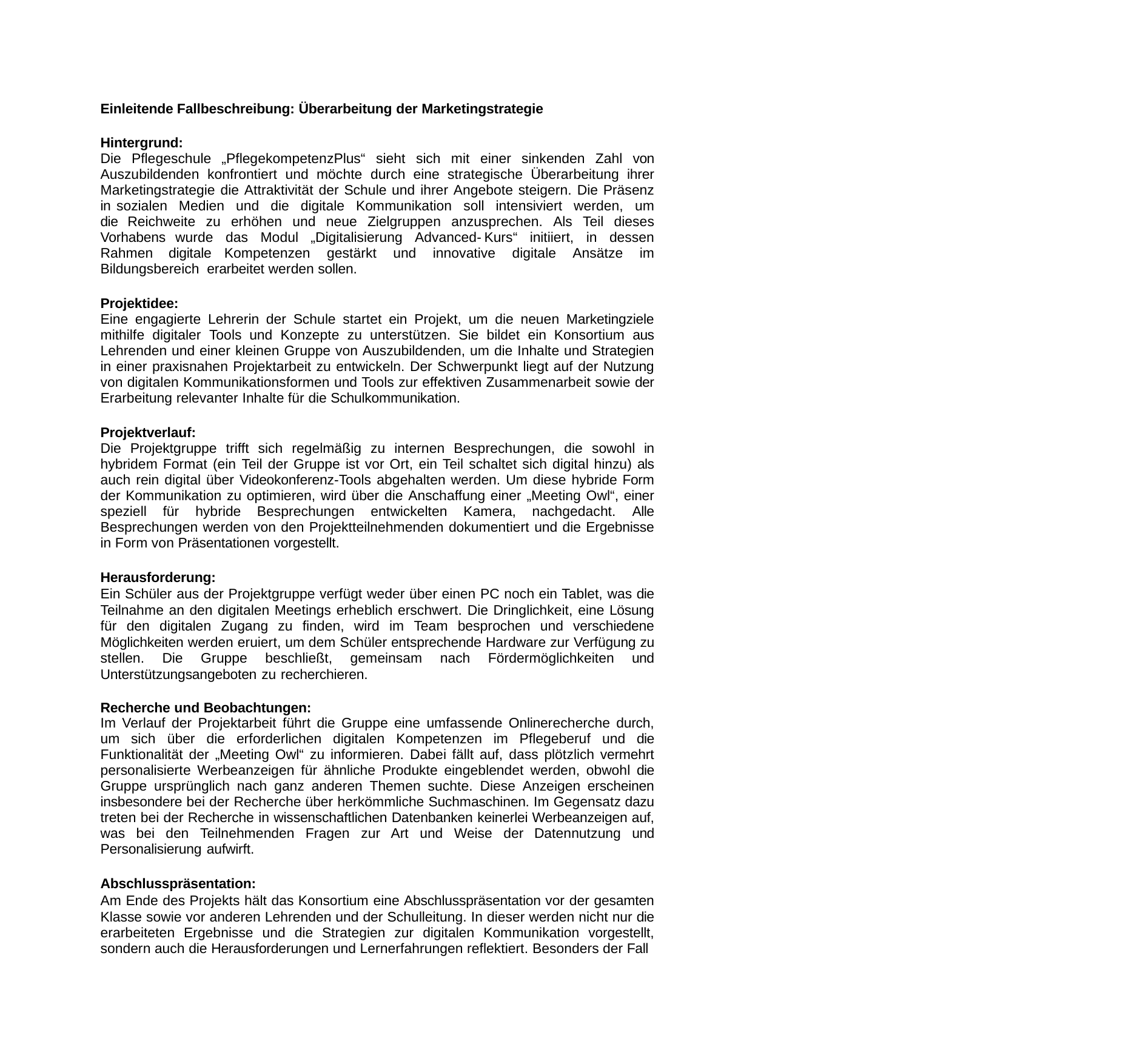

Einleitende Fallbeschreibung: Überarbeitung der Marketingstrategie

Hintergrund:
Die Pflegeschule „PflegekompetenzPlus“ sieht sich mit einer sinkenden Zahl von Auszubildenden konfrontiert und möchte durch eine strategische Überarbeitung ihrer Marketingstrategie die Attraktivität der Schule und ihrer Angebote steigern. Die Präsenz in sozialen Medien und die digitale Kommunikation soll intensiviert werden, um die Reichweite zu erhöhen und neue Zielgruppen anzusprechen. Als Teil dieses Vorhabens wurde das Modul „Digitalisierung Advanced-Kurs“ initiiert, in dessen Rahmen digitale Kompetenzen gestärkt und innovative digitale Ansätze im Bildungsbereich erarbeitet werden sollen.

Projektidee:
Eine engagierte Lehrerin der Schule startet ein Projekt, um die neuen Marketingziele mithilfe digitaler Tools und Konzepte zu unterstützen. Sie bildet ein Konsortium aus Lehrenden und einer kleinen Gruppe von Auszubildenden, um die Inhalte und Strategien in einer praxisnahen Projektarbeit zu entwickeln. Der Schwerpunkt liegt auf der Nutzung von digitalen Kommunikationsformen und Tools zur effektiven Zusammenarbeit sowie der Erarbeitung relevanter Inhalte für die Schulkommunikation.

Projektverlauf:
Die Projektgruppe trifft sich regelmäßig zu internen Besprechungen, die sowohl in hybridem Format (ein Teil der Gruppe ist vor Ort, ein Teil schaltet sich digital hinzu) als auch rein digital über Videokonferenz-Tools abgehalten werden. Um diese hybride Form der Kommunikation zu optimieren, wird über die Anschaffung einer „Meeting Owl“, einer speziell für hybride Besprechungen entwickelten Kamera, nachgedacht. Alle Besprechungen werden von den Projektteilnehmenden dokumentiert und die Ergebnisse in Form von Präsentationen vorgestellt.

Herausforderung:
Ein Schüler aus der Projektgruppe verfügt weder über einen PC noch ein Tablet, was die Teilnahme an den digitalen Meetings erheblich erschwert. Die Dringlichkeit, eine Lösung für den digitalen Zugang zu finden, wird im Team besprochen und verschiedene Möglichkeiten werden eruiert, um dem Schüler entsprechende Hardware zur Verfügung zu stellen.  Die  Gruppe  beschließt,  gemeinsam  nach  Fördermöglichkeiten  und Unterstützungsangeboten zu recherchieren.

Recherche und Beobachtungen:
Im Verlauf der Projektarbeit führt die Gruppe eine umfassende Onlinerecherche durch, um  sich  über  die  erforderlichen  digitalen  Kompetenzen  im  Pflegeberuf  und  die Funktionalität der „Meeting Owl“ zu informieren. Dabei fällt auf, dass plötzlich vermehrt personalisierte Werbeanzeigen für ähnliche Produkte eingeblendet werden, obwohl die Gruppe ursprünglich nach ganz anderen Themen suchte. Diese Anzeigen erscheinen insbesondere bei der Recherche über herkömmliche Suchmaschinen. Im Gegensatz dazu treten bei der Recherche in wissenschaftlichen Datenbanken keinerlei Werbeanzeigen auf, was  bei  den  Teilnehmenden  Fragen  zur Art  und  Weise  der Datennutzung  und Personalisierung aufwirft.

Abschlusspräsentation:
Am Ende des Projekts hält das Konsortium eine Abschlusspräsentation vor der gesamten Klasse sowie vor anderen Lehrenden und der Schulleitung. In dieser werden nicht nur die erarbeiteten Ergebnisse und die Strategien zur digitalen Kommunikation vorgestellt, sondern auch die Herausforderungen und Lernerfahrungen reflektiert. Besonders der Fall